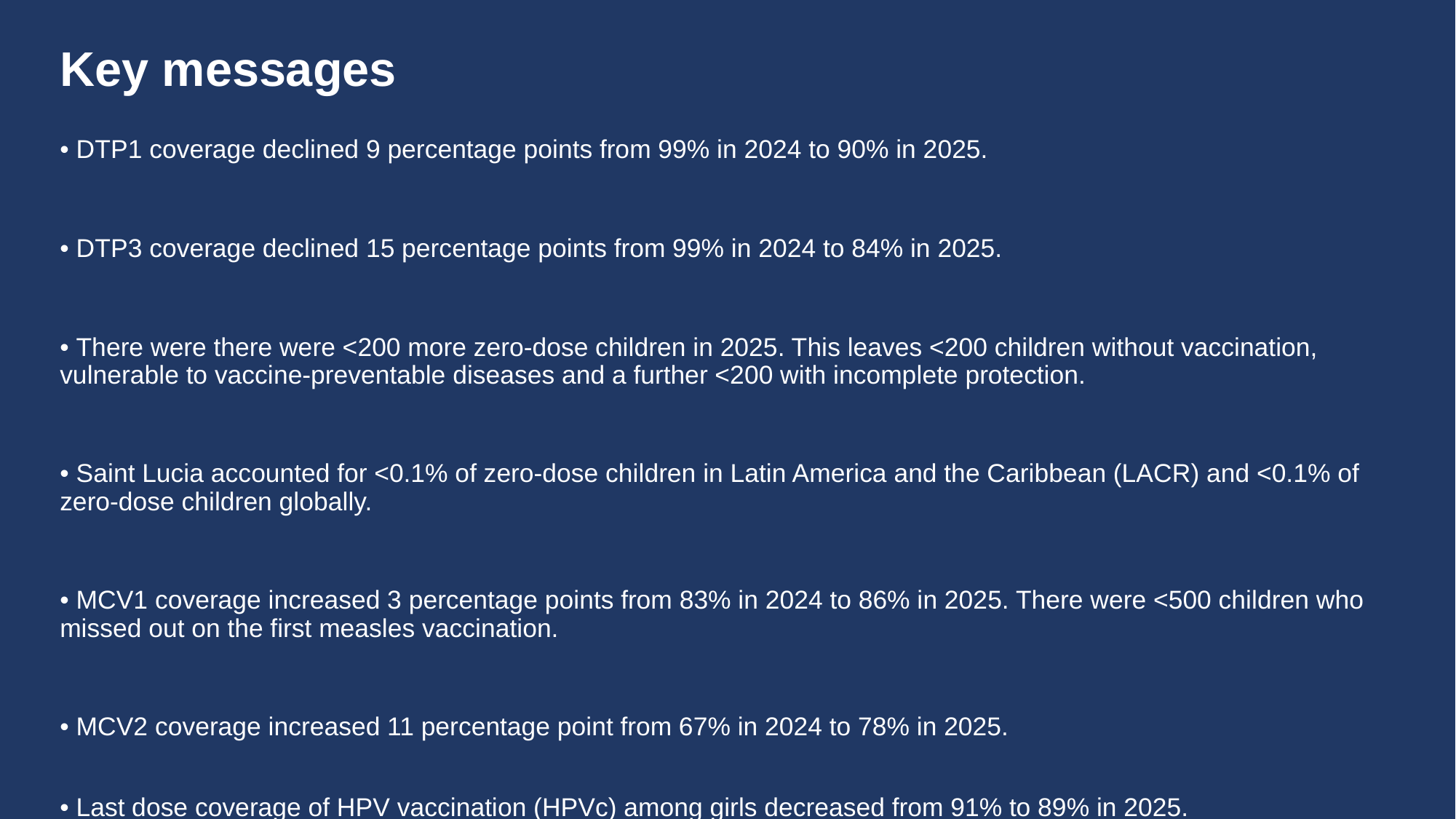

# Key messages
• DTP1 coverage declined 9 percentage points from 99% in 2024 to 90% in 2025.

• DTP3 coverage declined 15 percentage points from 99% in 2024 to 84% in 2025.

• There were there were <200 more zero-dose children in 2025. This leaves <200 children without vaccination, vulnerable to vaccine-preventable diseases and a further <200 with incomplete protection.

• Saint Lucia accounted for <0.1% of zero-dose children in Latin America and the Caribbean (LACR) and <0.1% of zero-dose children globally.

• MCV1 coverage increased 3 percentage points from 83% in 2024 to 86% in 2025. There were <500 children who missed out on the first measles vaccination.

• MCV2 coverage increased 11 percentage point from 67% in 2024 to 78% in 2025.

• Last dose coverage of HPV vaccination (HPVc) among girls decreased from 91% to 89% in 2025.